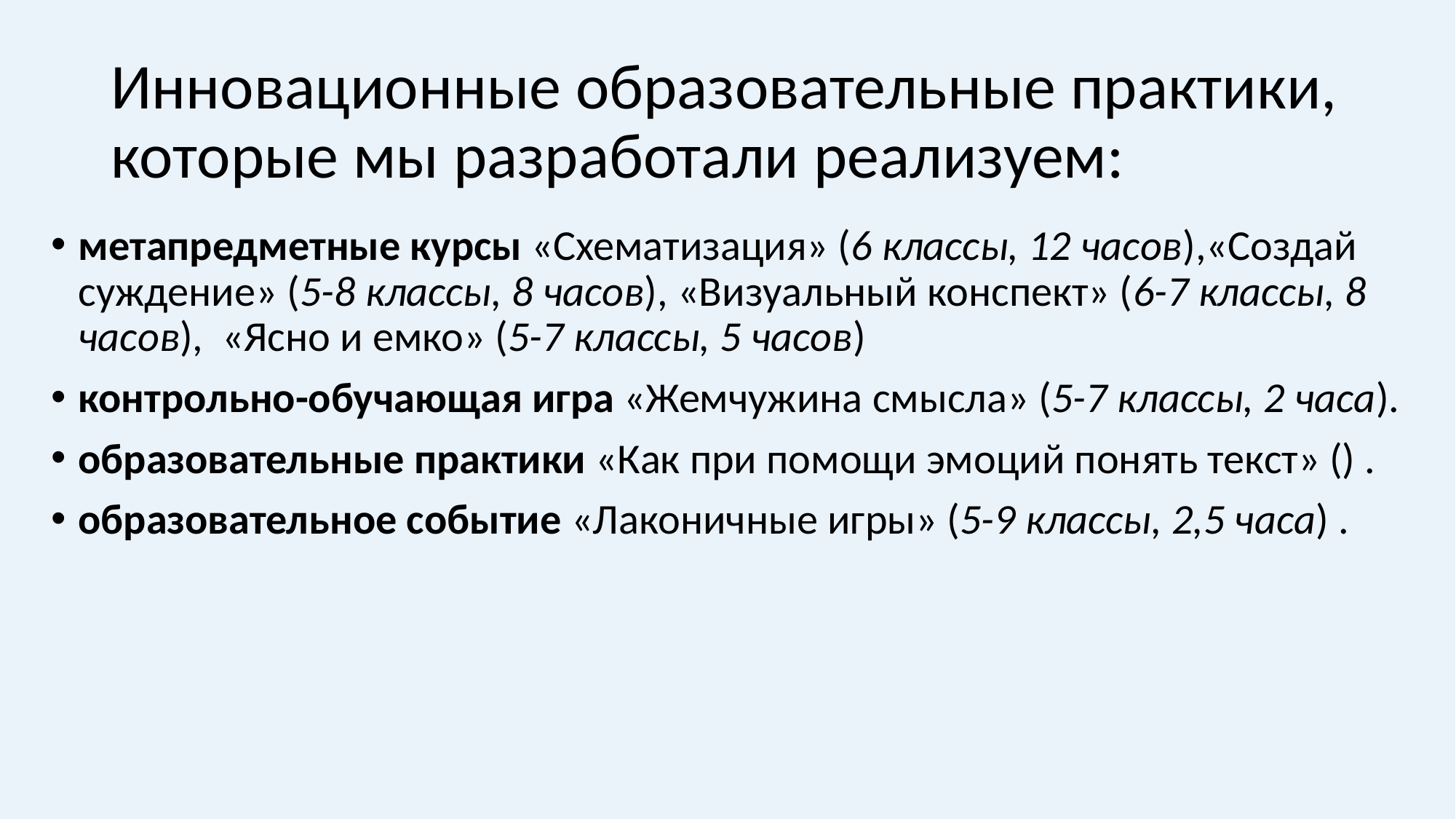

# Инновационные образовательные практики, которые мы разработали реализуем:
метапредметные курсы «Схематизация» (6 классы, 12 часов),«Создай суждение» (5-8 классы, 8 часов), «Визуальный конспект» (6-7 классы, 8 часов),  «Ясно и емко» (5-7 классы, 5 часов)
контрольно-обучающая игра «Жемчужина смысла» (5-7 классы, 2 часа).
образовательные практики «Как при помощи эмоций понять текст» () .
образовательное событие «Лаконичные игры» (5-9 классы, 2,5 часа) .